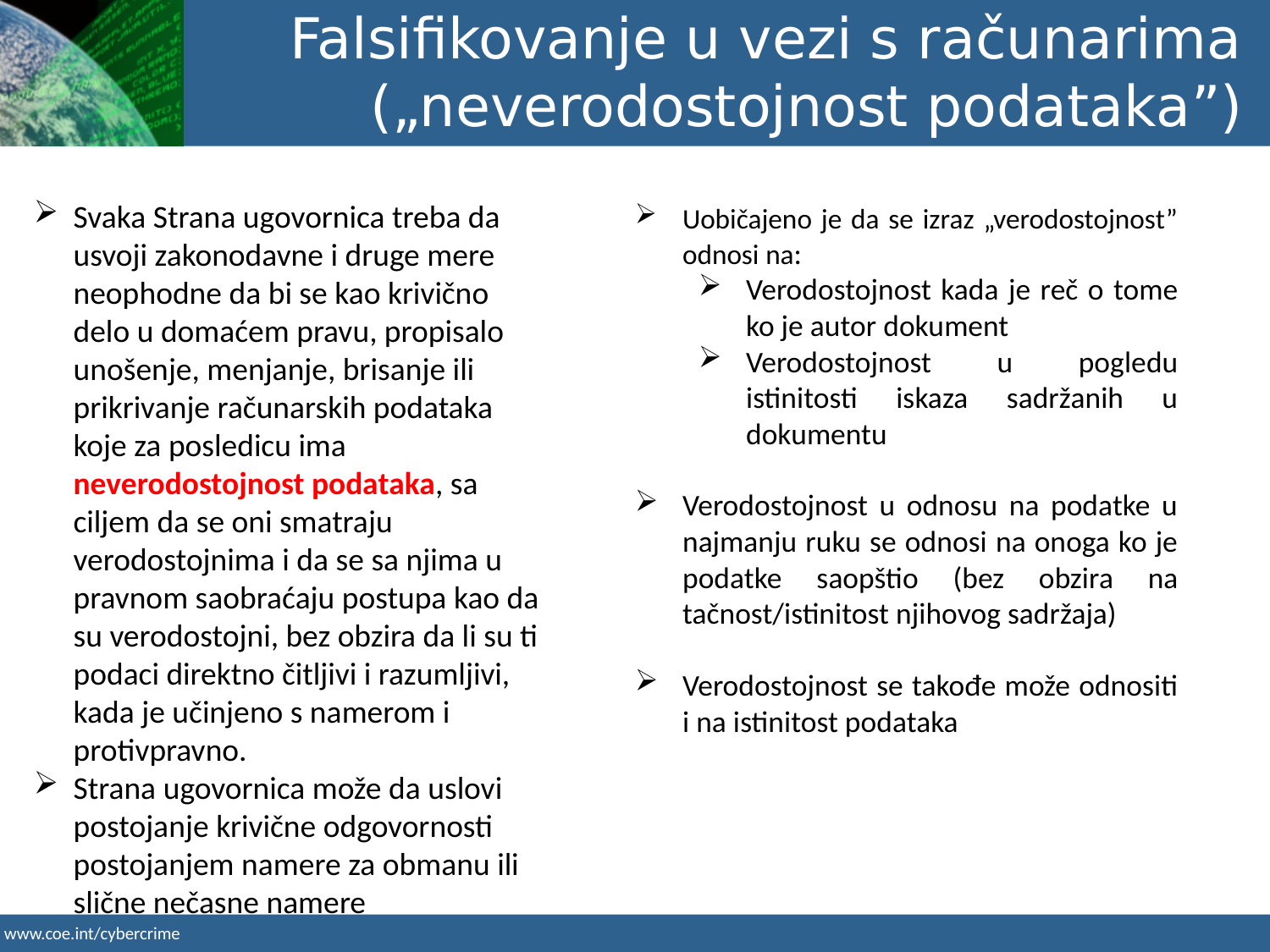

Falsifikovanje u vezi s računarima („neverodostojnost podataka”)
Svaka Strana ugovornica treba da usvoji zakonodavne i druge mere neophodne da bi se kao krivično delo u domaćem pravu, propisalo unošenje, menjanje, brisanje ili prikrivanje računarskih podataka koje za posledicu ima neverodostojnost podataka, sa ciljem da se oni smatraju verodostojnima i da se sa njima u pravnom saobraćaju postupa kao da su verodostojni, bez obzira da li su ti podaci direktno čitljivi i razumljivi, kada je učinjeno s namerom i protivpravno.
Strana ugovornica može da uslovi postojanje krivične odgovornosti postojanjem namere za obmanu ili slične nečasne namere
Uobičajeno je da se izraz „verodostojnost” odnosi na:
Verodostojnost kada je reč o tome ko je autor dokument
Verodostojnost u pogledu istinitosti iskaza sadržanih u dokumentu

Verodostojnost u odnosu na podatke u najmanju ruku se odnosi na onoga ko je podatke saopštio (bez obzira na tačnost/istinitost njihovog sadržaja)

Verodostojnost se takođe može odnositi i na istinitost podataka